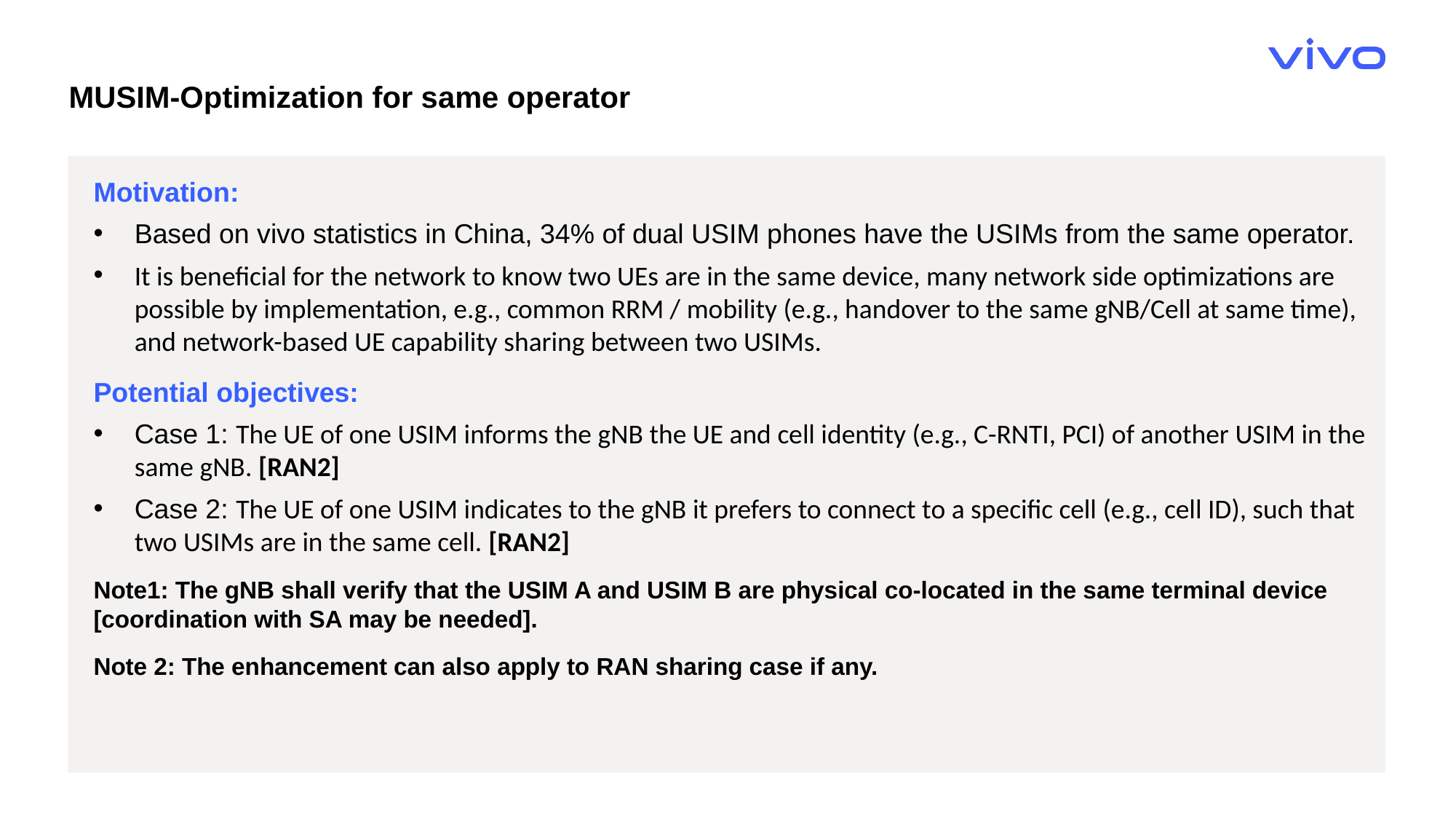

MUSIM-Optimization for same operator
Motivation:
Based on vivo statistics in China, 34% of dual USIM phones have the USIMs from the same operator.
It is beneficial for the network to know two UEs are in the same device, many network side optimizations are possible by implementation, e.g., common RRM / mobility (e.g., handover to the same gNB/Cell at same time), and network-based UE capability sharing between two USIMs.
Potential objectives:
Case 1: The UE of one USIM informs the gNB the UE and cell identity (e.g., C-RNTI, PCI) of another USIM in the same gNB. [RAN2]
Case 2: The UE of one USIM indicates to the gNB it prefers to connect to a specific cell (e.g., cell ID), such that two USIMs are in the same cell. [RAN2]
Note1: The gNB shall verify that the USIM A and USIM B are physical co-located in the same terminal device [coordination with SA may be needed].
Note 2: The enhancement can also apply to RAN sharing case if any.